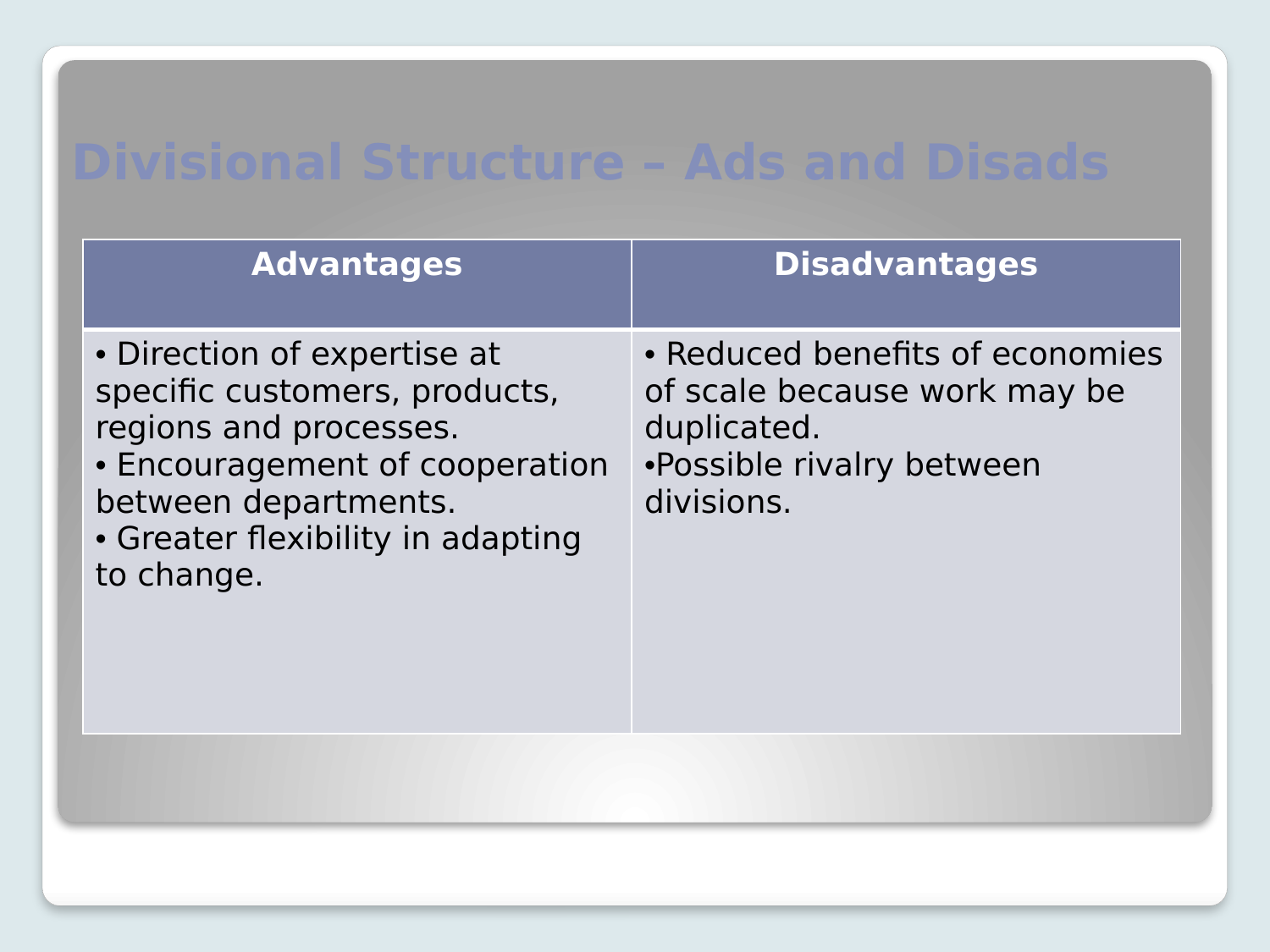

# Divisional Structure – Ads and Disads

| Advantages | Disadvantages |
| --- | --- |
| Direction of expertise at specific customers, products, regions and processes. Encouragement of cooperation between departments. Greater flexibility in adapting to change. | Reduced benefits of economies of scale because work may be duplicated. Possible rivalry between divisions. |